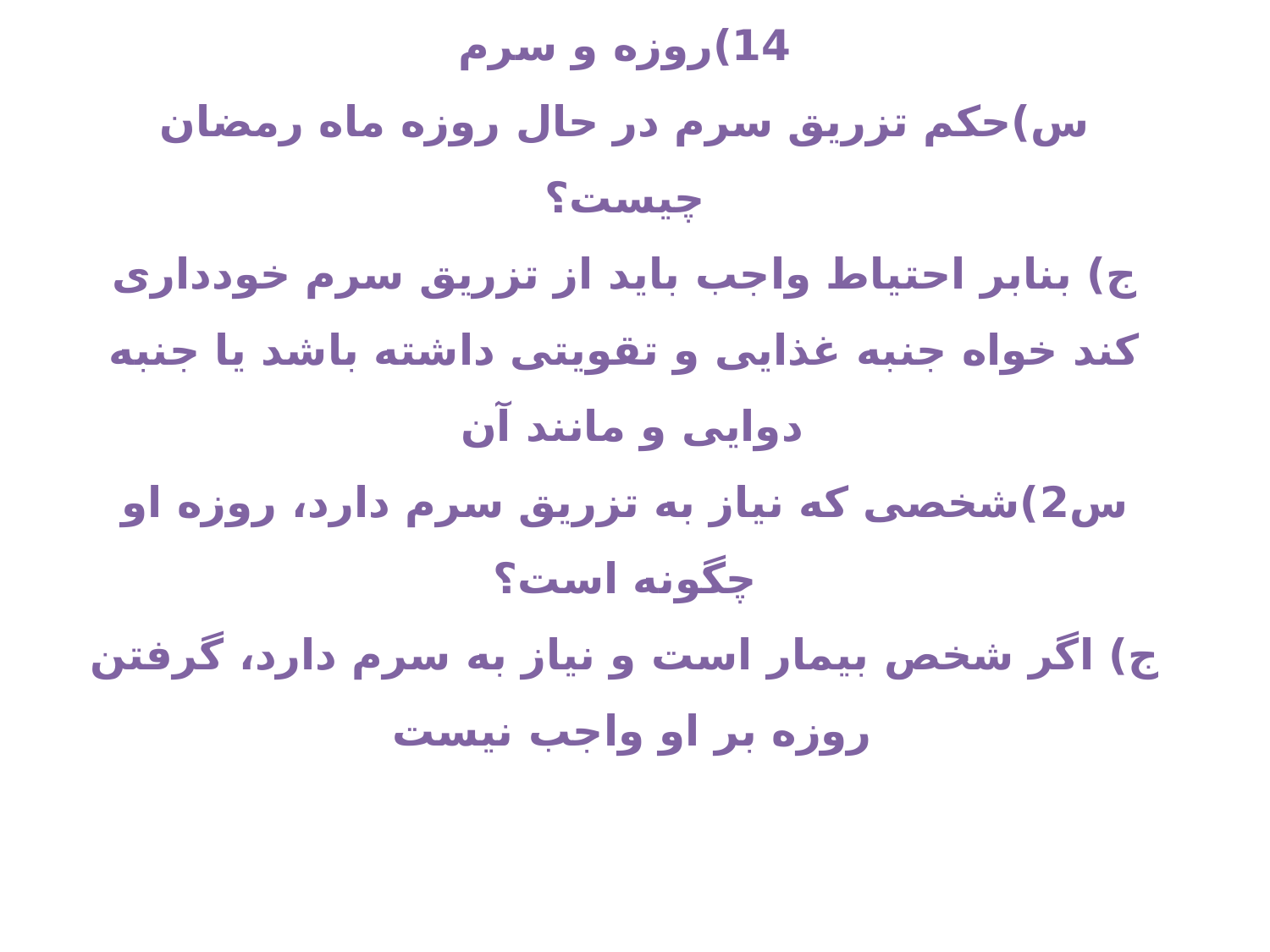

14)روزه و سرم
س)حکم تزریق سرم در حال روزه ماه رمضان چیست؟
ج) بنابر احتیاط واجب باید از تزریق سرم خودداری کند خواه جنبه غذایی و تقویتی داشته باشد یا جنبه دوایی و مانند آن
س2)شخصی که نیاز به تزریق سرم دارد، روزه او چگونه است؟
ج) اگر شخص بیمار است و نیاز به سرم دارد، گرفتن روزه بر او واجب نیست